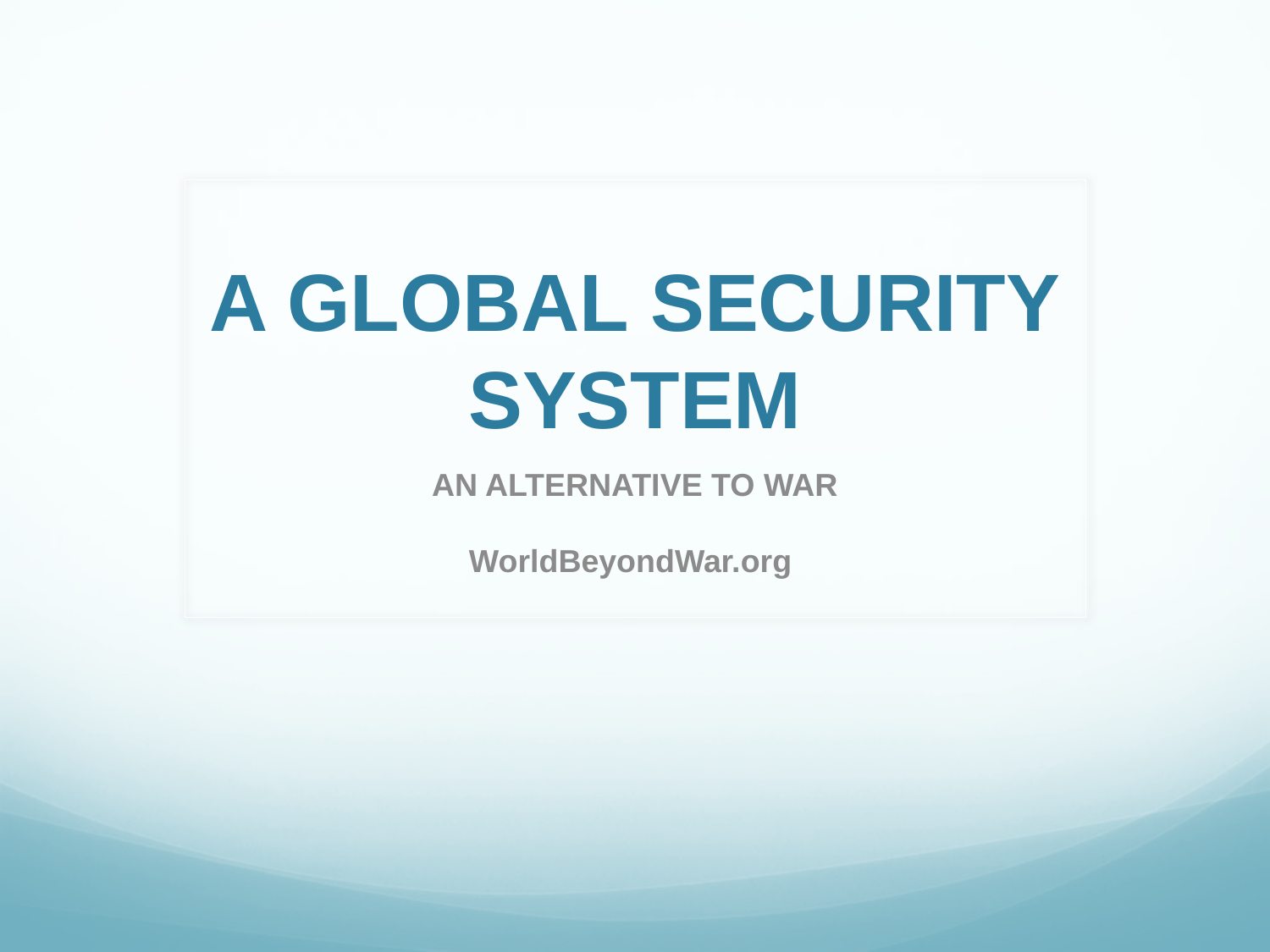

# A GLOBAL SECURITY SYSTEM
AN ALTERNATIVE TO WAR
WorldBeyondWar.org